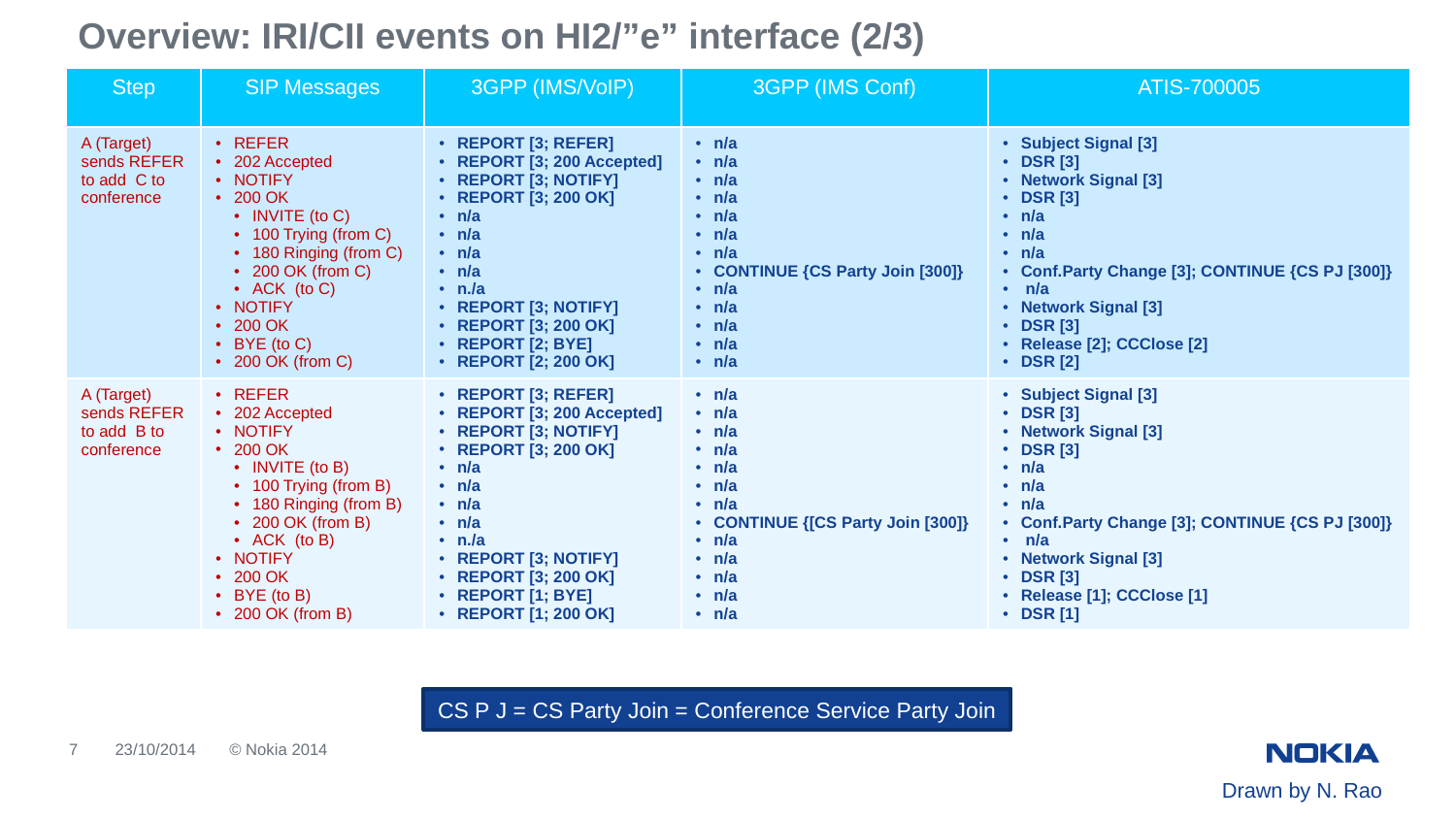

Overview: IRI/CII events on HI2/”e” interface (2/3)
| Step | SIP Messages | 3GPP (IMS/VoIP) | 3GPP (IMS Conf) | ATIS-700005 |
| --- | --- | --- | --- | --- |
| A (Target) sends REFER to add C to conference | REFER 202 Accepted NOTIFY 200 OK INVITE (to C) 100 Trying (from C) 180 Ringing (from C) 200 OK (from C) ACK (to C) NOTIFY 200 OK BYE (to C) 200 OK (from C) | REPORT [3; REFER] REPORT [3; 200 Accepted] REPORT [3; NOTIFY] REPORT [3; 200 OK] n/a n/a n/a n/a n./a REPORT [3; NOTIFY] REPORT [3; 200 OK] REPORT [2; BYE] REPORT [2; 200 OK] | n/a n/a n/a n/a n/a n/a n/a CONTINUE {CS Party Join [300]} n/a n/a n/a n/a n/a | Subject Signal [3] DSR [3] Network Signal [3] DSR [3] n/a n/a n/a Conf.Party Change [3]; CONTINUE {CS PJ [300]} n/a Network Signal [3] DSR [3] Release [2]; CCClose [2] DSR [2] |
| A (Target) sends REFER to add B to conference | REFER 202 Accepted NOTIFY 200 OK INVITE (to B) 100 Trying (from B) 180 Ringing (from B) 200 OK (from B) ACK (to B) NOTIFY 200 OK BYE (to B) 200 OK (from B) | REPORT [3; REFER] REPORT [3; 200 Accepted] REPORT [3; NOTIFY] REPORT [3; 200 OK] n/a n/a n/a n/a n./a REPORT [3; NOTIFY] REPORT [3; 200 OK] REPORT [1; BYE] REPORT [1; 200 OK] | n/a n/a n/a n/a n/a n/a n/a CONTINUE {[CS Party Join [300]} n/a n/a n/a n/a n/a | Subject Signal [3] DSR [3] Network Signal [3] DSR [3] n/a n/a n/a Conf.Party Change [3]; CONTINUE {CS PJ [300]} n/a Network Signal [3] DSR [3] Release [1]; CCClose [1] DSR [1] |
CS P J = CS Party Join = Conference Service Party Join